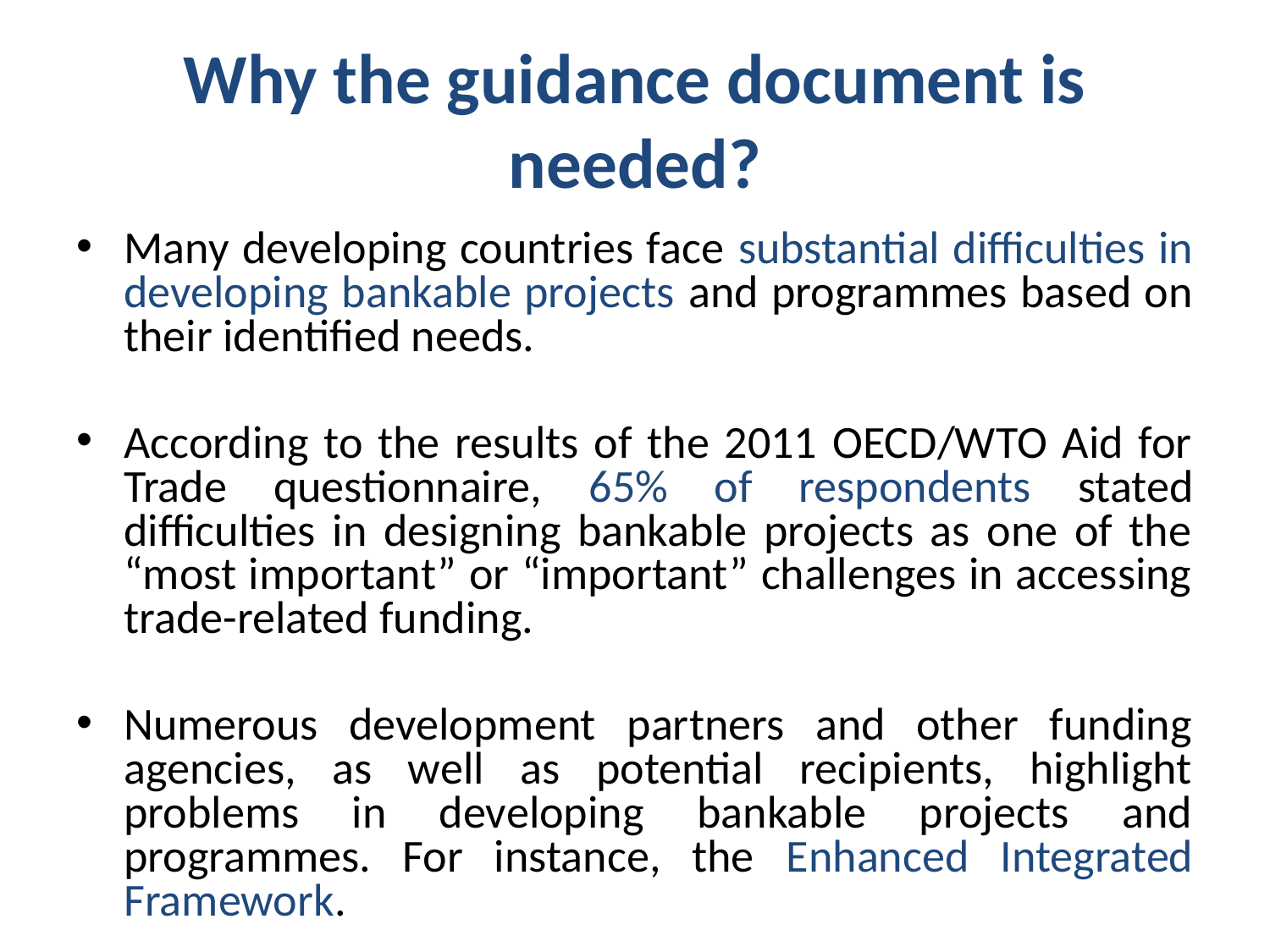

Why the guidance document is needed?
Many developing countries face substantial difficulties in developing bankable projects and programmes based on their identified needs.

According to the results of the 2011 OECD/WTO Aid for Trade questionnaire, 65% of respondents stated difficulties in designing bankable projects as one of the “most important” or “important” challenges in accessing trade-related funding.

Numerous development partners and other funding agencies, as well as potential recipients, highlight problems in developing bankable projects and programmes. For instance, the Enhanced Integrated Framework.